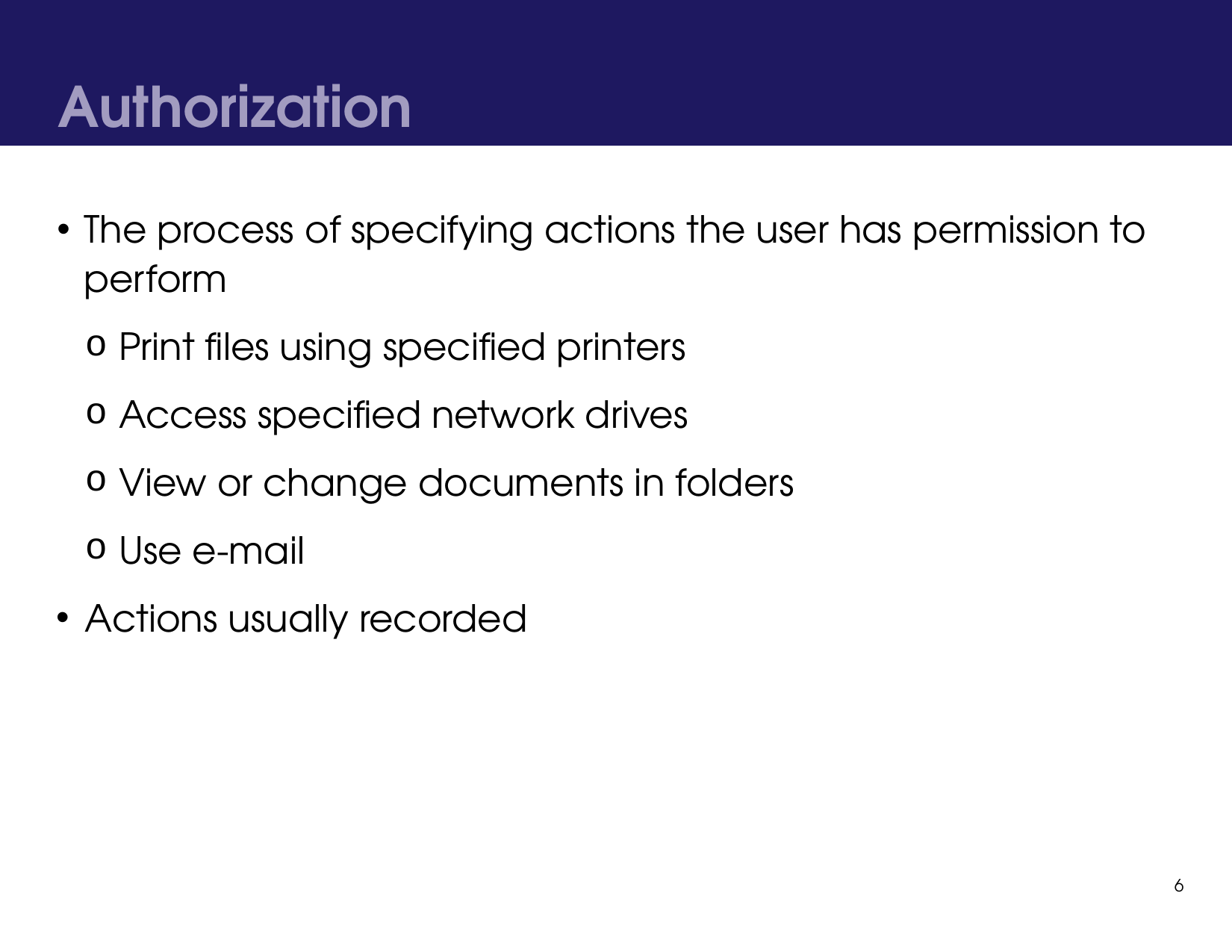

# Authorization
The process of specifying actions the user has permission to perform
Print files using specified printers
Access specified network drives
View or change documents in folders
Use e-mail
Actions usually recorded
6